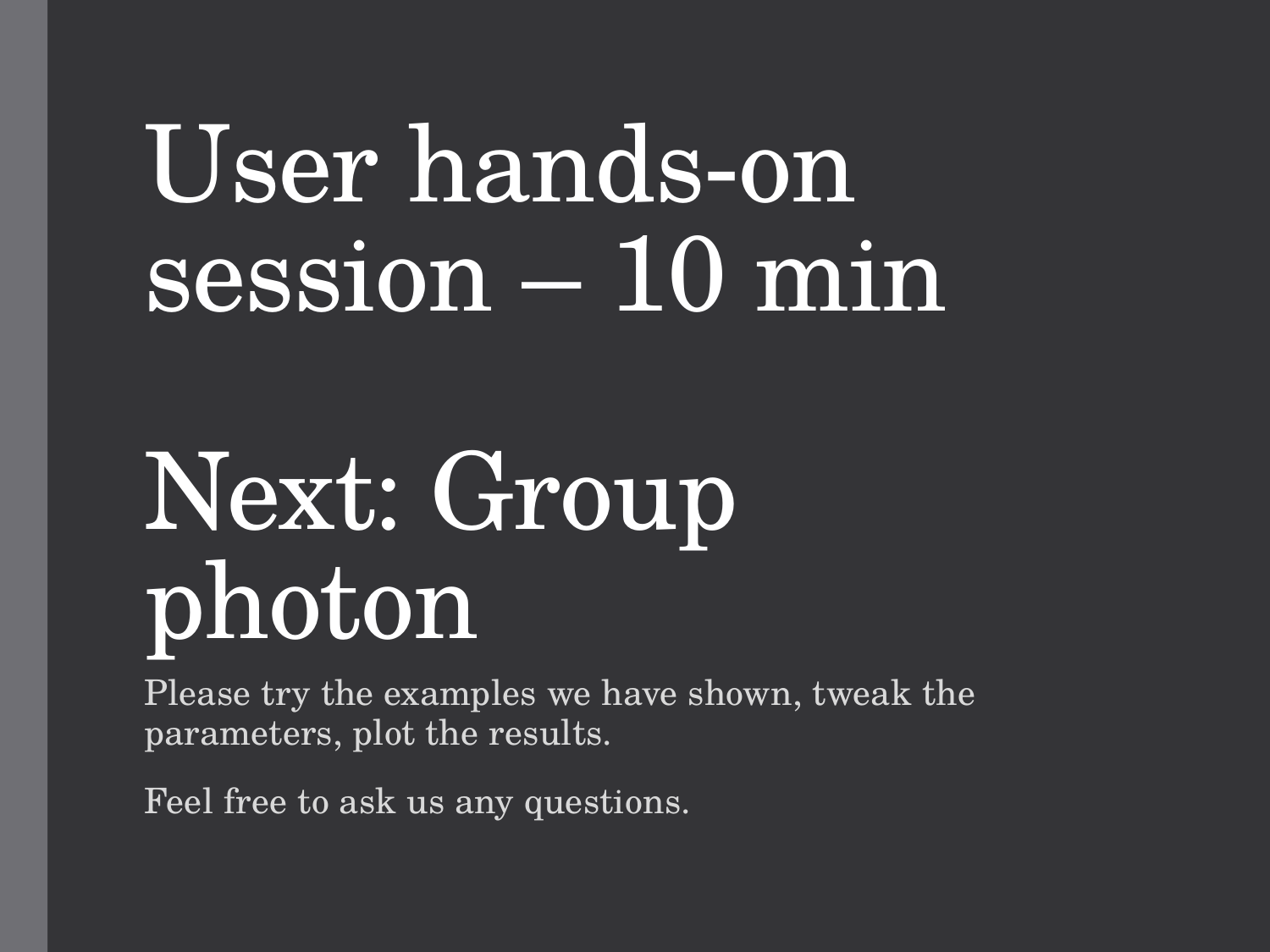

# User hands-on session – 10 min Next: Group photon
Please try the examples we have shown, tweak the parameters, plot the results.
Feel free to ask us any questions.